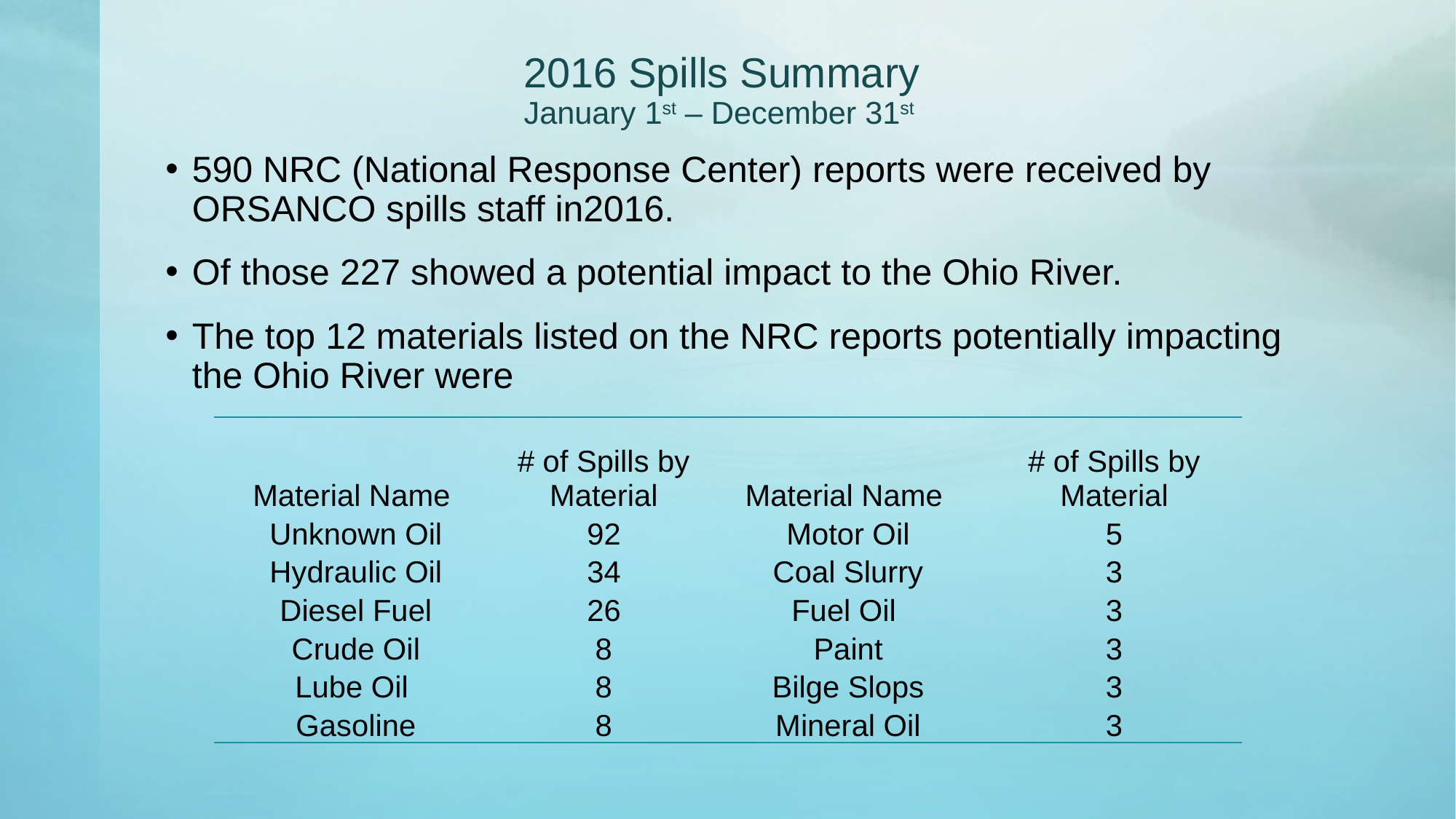

# 2016 Spills Summary January 1st – December 31st
590 NRC (National Response Center) reports were received by ORSANCO spills staff in2016.
Of those 227 showed a potential impact to the Ohio River.
The top 12 materials listed on the NRC reports potentially impacting the Ohio River were

| Material Name | # of Spills by Material | Material Name | # of Spills by Material |
| --- | --- | --- | --- |
| Unknown Oil | 92 | Motor Oil | 5 |
| Hydraulic Oil | 34 | Coal Slurry | 3 |
| Diesel Fuel | 26 | Fuel Oil | 3 |
| Crude Oil | 8 | Paint | 3 |
| Lube Oil | 8 | Bilge Slops | 3 |
| Gasoline | 8 | Mineral Oil | 3 |